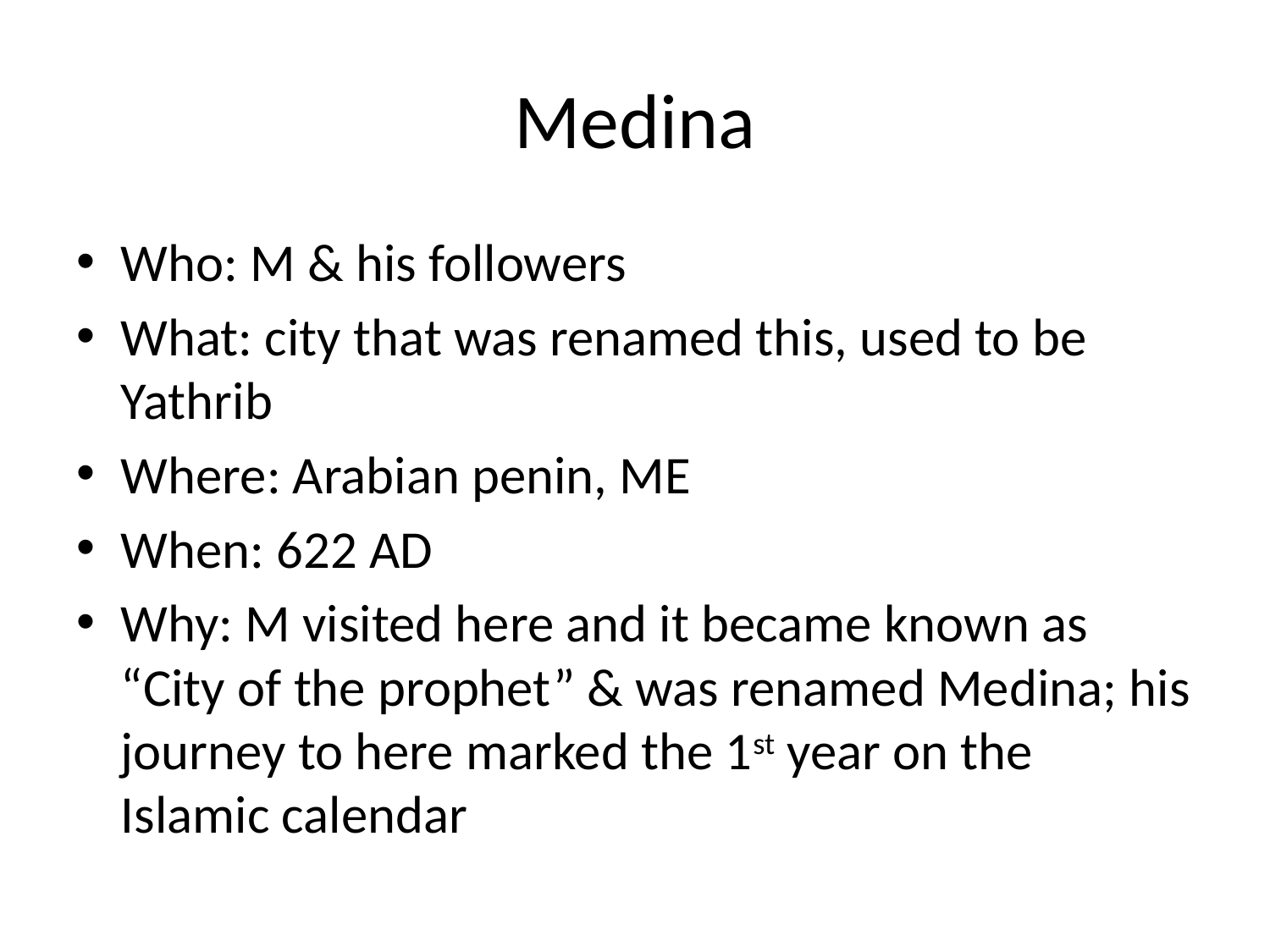

# Medina
Who: M & his followers
What: city that was renamed this, used to be Yathrib
Where: Arabian penin, ME
When: 622 AD
Why: M visited here and it became known as “City of the prophet” & was renamed Medina; his journey to here marked the 1st year on the Islamic calendar